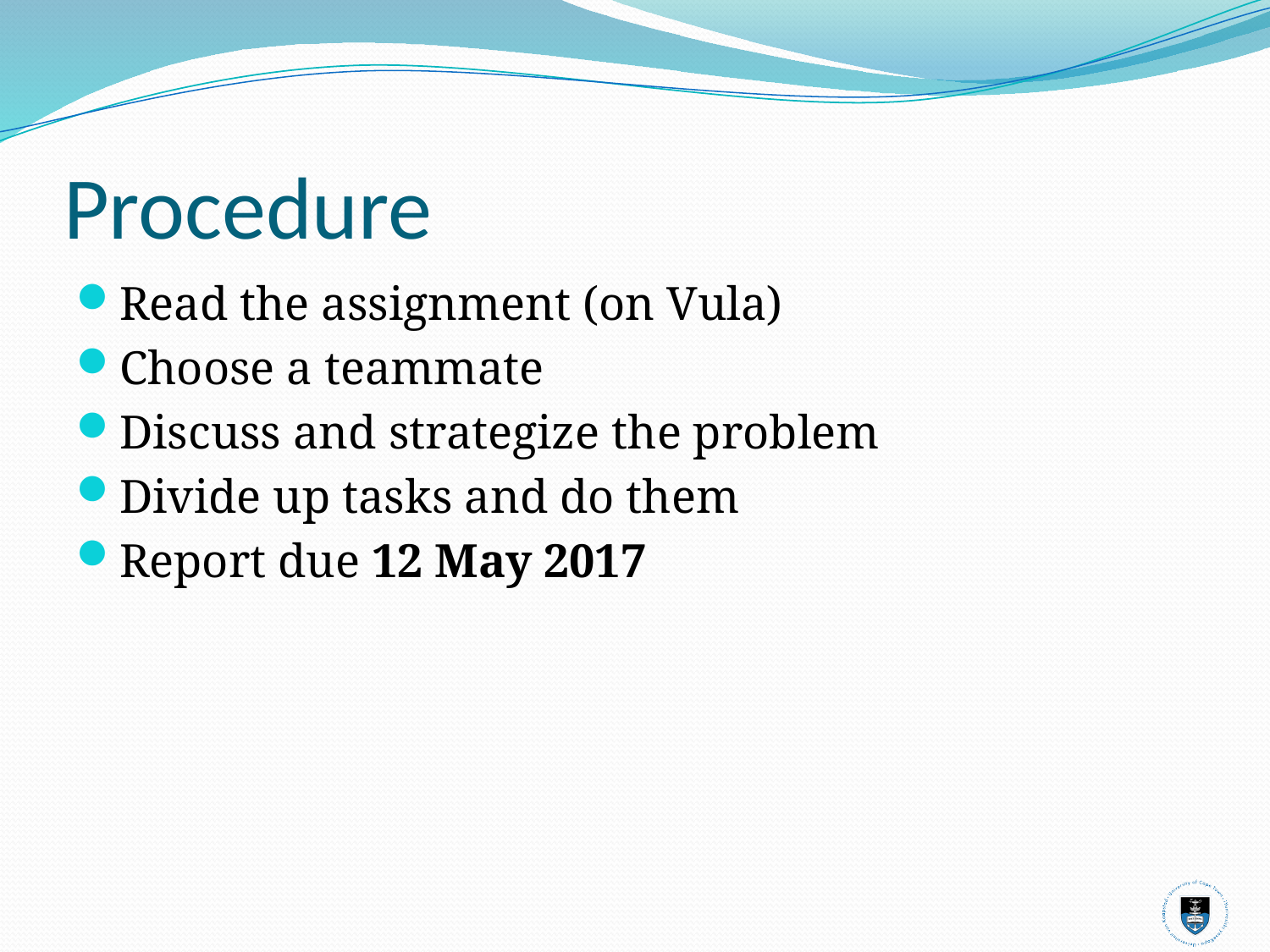

# Procedure
Read the assignment (on Vula)
Choose a teammate
Discuss and strategize the problem
Divide up tasks and do them
Report due 12 May 2017